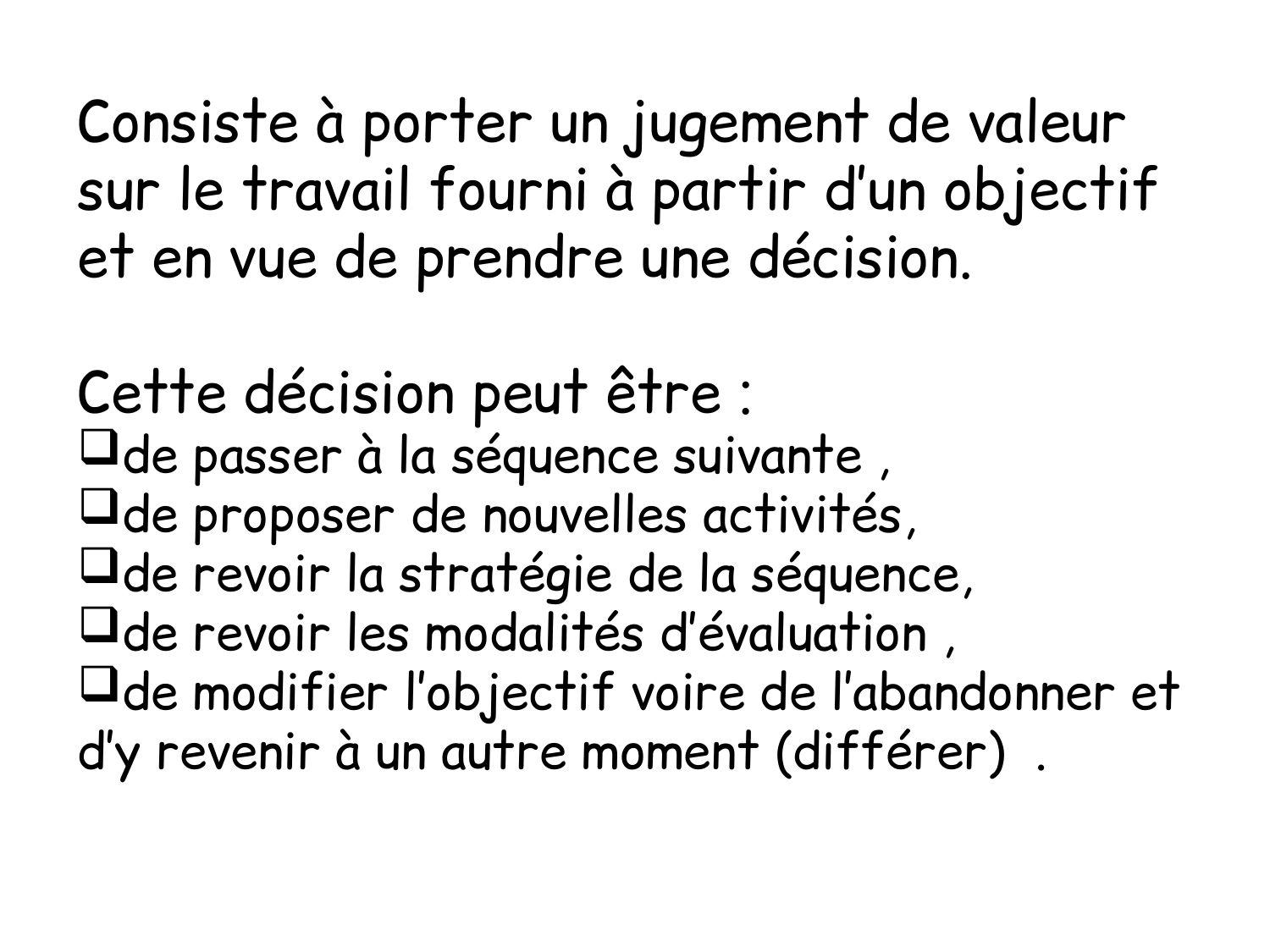

Consiste à porter un jugement de valeur sur le travail fourni à partir d’un objectif et en vue de prendre une décision.

Cette décision peut être :
de passer à la séquence suivante ,
de proposer de nouvelles activités,
de revoir la stratégie de la séquence,
de revoir les modalités d’évaluation ,
de modifier l’objectif voire de l’abandonner et d’y revenir à un autre moment (différer)  .